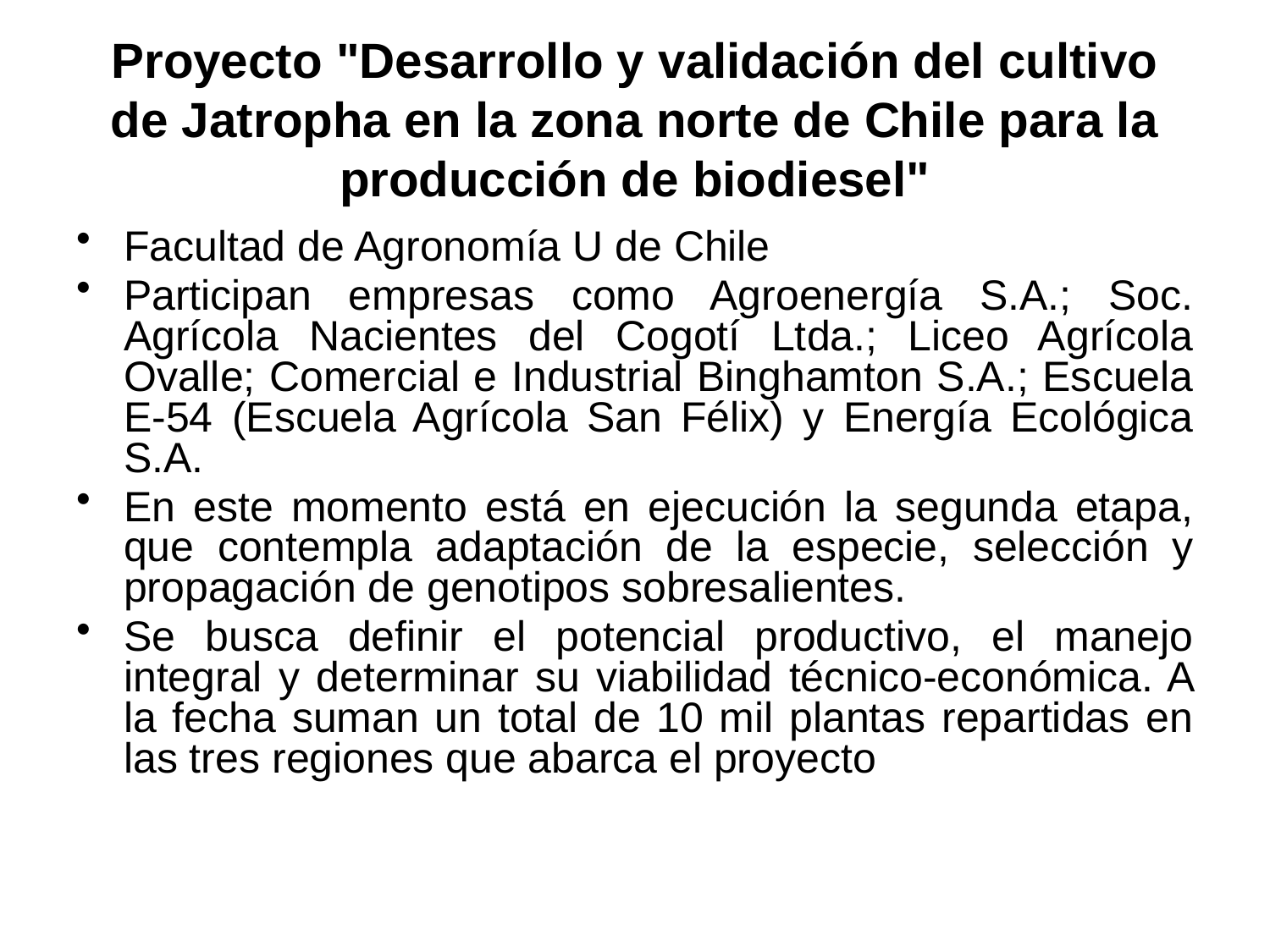

# Proyecto "Desarrollo y validación del cultivo de Jatropha en la zona norte de Chile para la producción de biodiesel"
Facultad de Agronomía U de Chile
Participan empresas como Agroenergía S.A.; Soc. Agrícola Nacientes del Cogotí Ltda.; Liceo Agrícola Ovalle; Comercial e Industrial Binghamton S.A.; Escuela E-54 (Escuela Agrícola San Félix) y Energía Ecológica S.A.
En este momento está en ejecución la segunda etapa, que contempla adaptación de la especie, selección y propagación de genotipos sobresalientes.
Se busca definir el potencial productivo, el manejo integral y determinar su viabilidad técnico-económica. A la fecha suman un total de 10 mil plantas repartidas en las tres regiones que abarca el proyecto